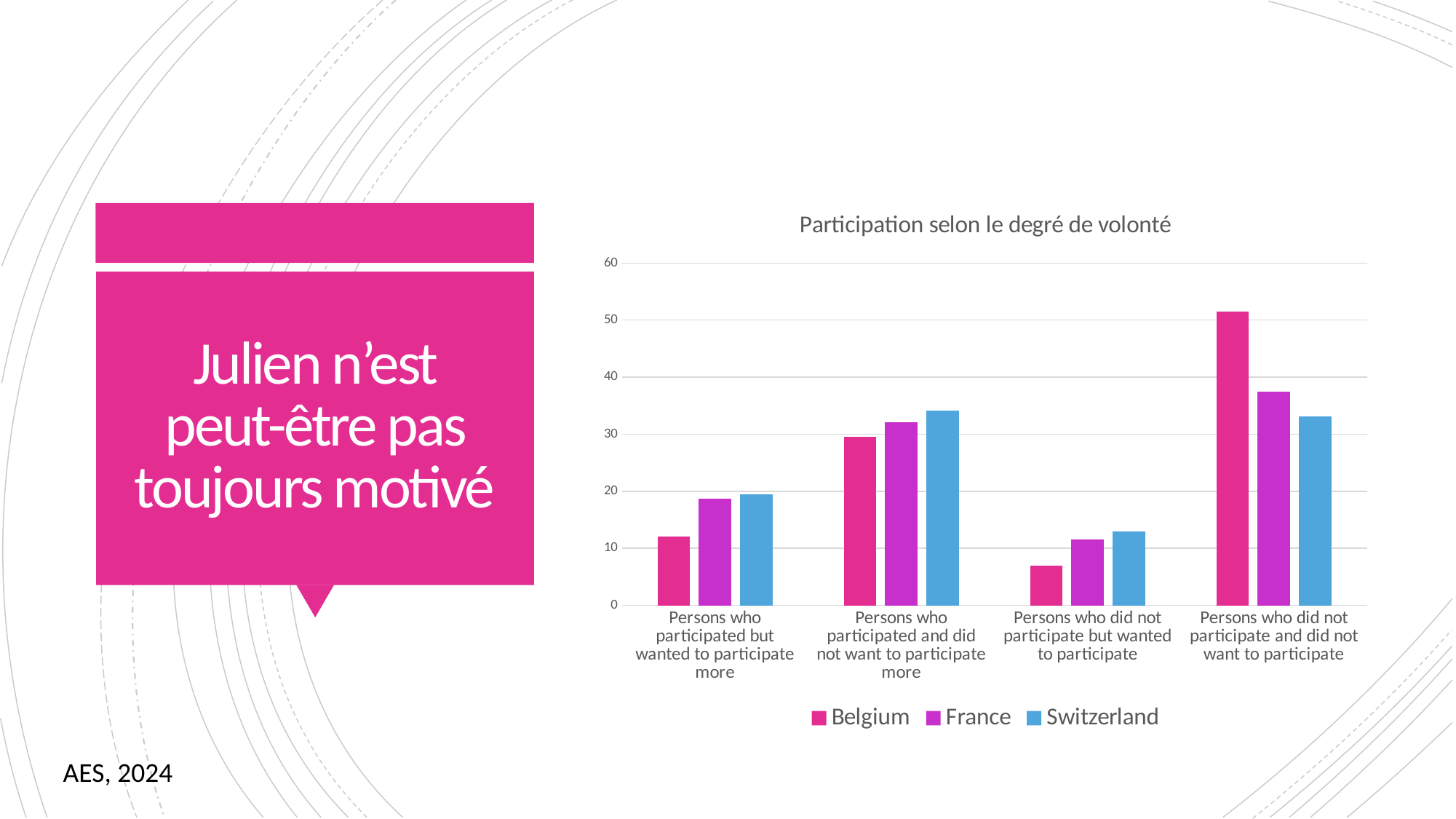

### Chart: Participation selon le degré de volonté

| Category | Belgium | France | Switzerland |
|---|---|---|---|
| Persons who participated but wanted to participate more | 12.1 | 18.7 | 19.5 |
| Persons who participated and did not want to participate more | 29.5 | 32.1 | 34.2 |
| Persons who did not participate but wanted to participate | 6.9 | 11.5 | 12.9 |
| Persons who did not participate and did not want to participate | 51.5 | 37.5 | 33.1 |
# Julien n’est peut-être pas toujours motivé
AES, 2024